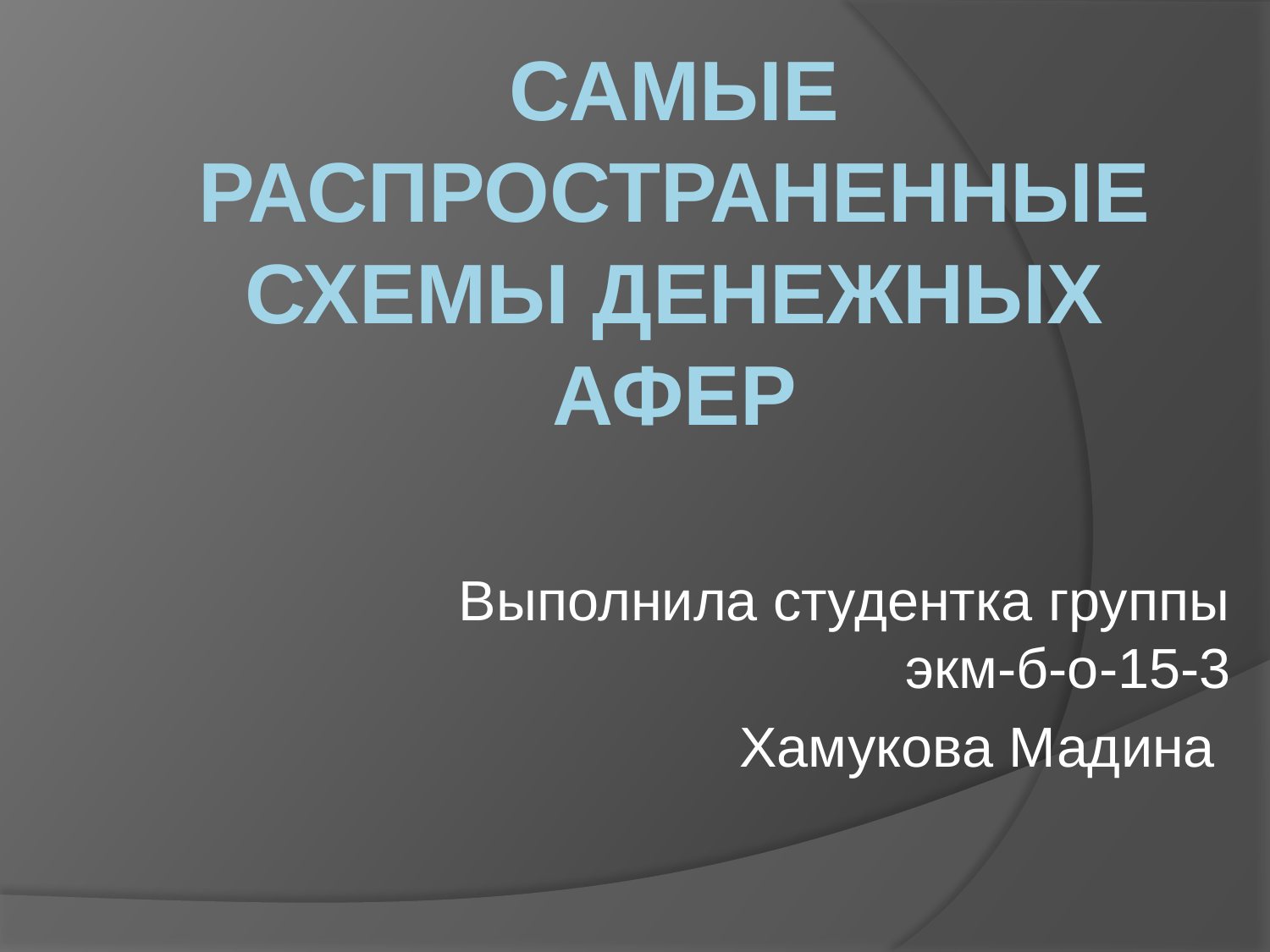

# Самые распространенные схемы денежных афер
Выполнила студентка группы экм-б-о-15-3
Хамукова Мадина